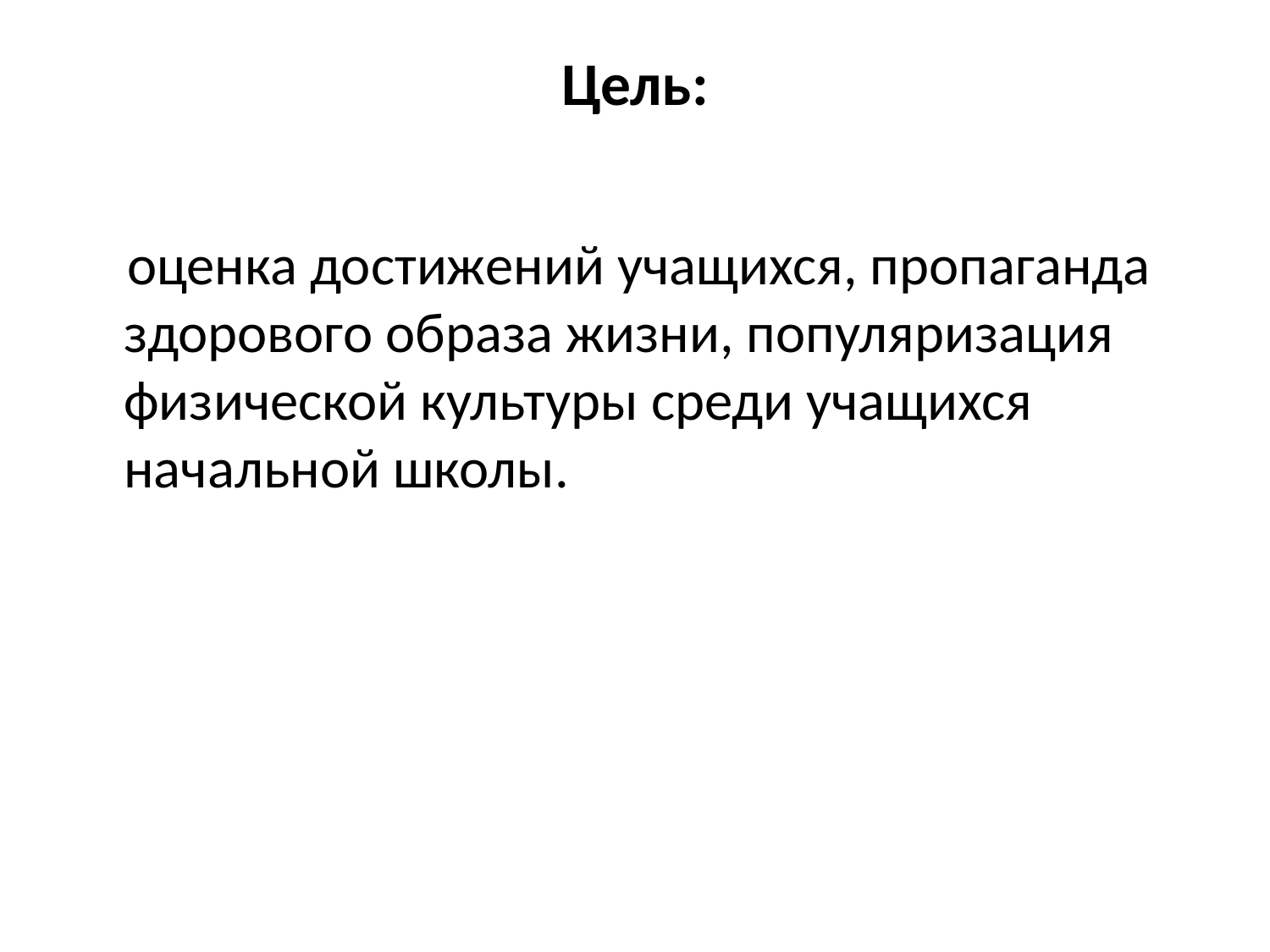

# Цель:
    оценка достижений учащихся, пропаганда здорового образа жизни, популяризация физической культуры среди учащихся начальной школы.